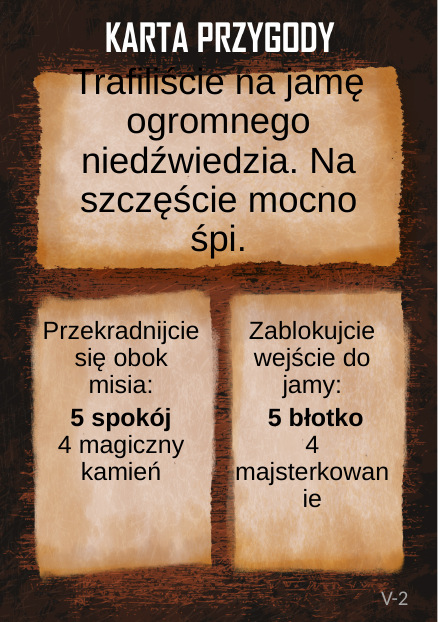

# Trafiliście na jamę ogromnego niedźwiedzia. Na szczęście mocno śpi.
Przekradnijcie się obok misia:
5 spokój
4 magiczny kamień
Zablokujcie wejście do jamy:
 5 błotko
4 majsterkowanie
V-2